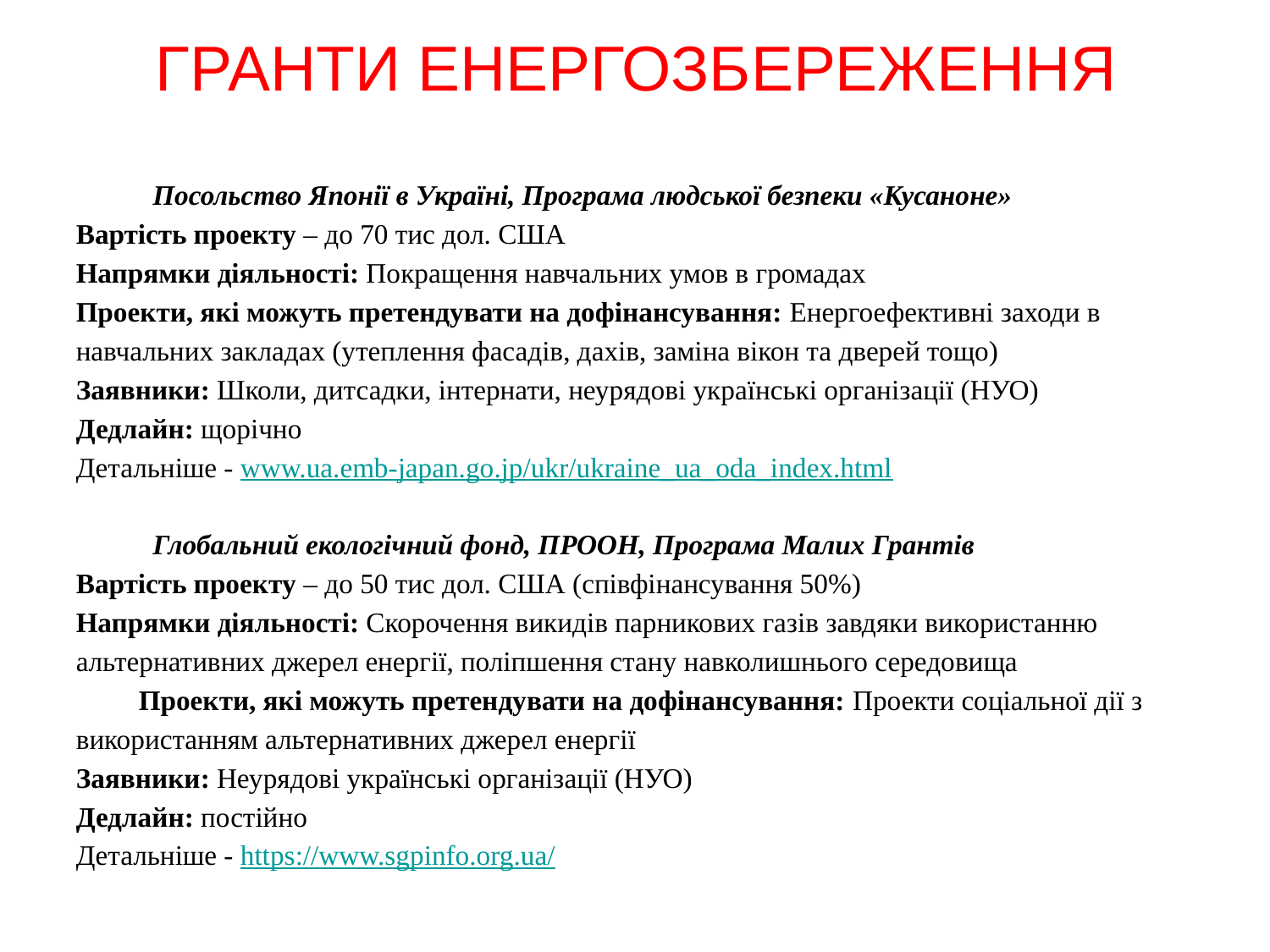

# ГРАНТИ ЕНЕРГОЗБЕРЕЖЕННЯ
           Посольство Японії в Україні, Програма людської безпеки «Кусаноне»
Вартість проекту – до 70 тис дол. США
Напрямки діяльності: Покращення навчальних умов в громадах
Проекти, які можуть претендувати на дофінансування: Енергоефективні заходи в навчальних закладах (утеплення фасадів, дахів, заміна вікон та дверей тощо)
Заявники: Школи, дитсадки, інтернати, неурядові українські організації (НУО)
Дедлайн: щорічно
Детальніше - www.ua.emb-japan.go.jp/ukr/ukraine_ua_oda_index.html

           Глобальний екологічний фонд, ПРООН, Програма Малих Грантів
Вартість проекту – до 50 тис дол. США (співфінансування 50%)
Напрямки діяльності: Скорочення викидів парникових газів завдяки використанню альтернативних джерел енергії, поліпшення стану навколишнього середовища
         Проекти, які можуть претендувати на дофінансування: Проекти соціальної дії з використанням альтернативних джерел енергії
Заявники: Неурядові українські організації (НУО)
Дедлайн: постійно
Детальніше - https://www.sgpinfo.org.ua/